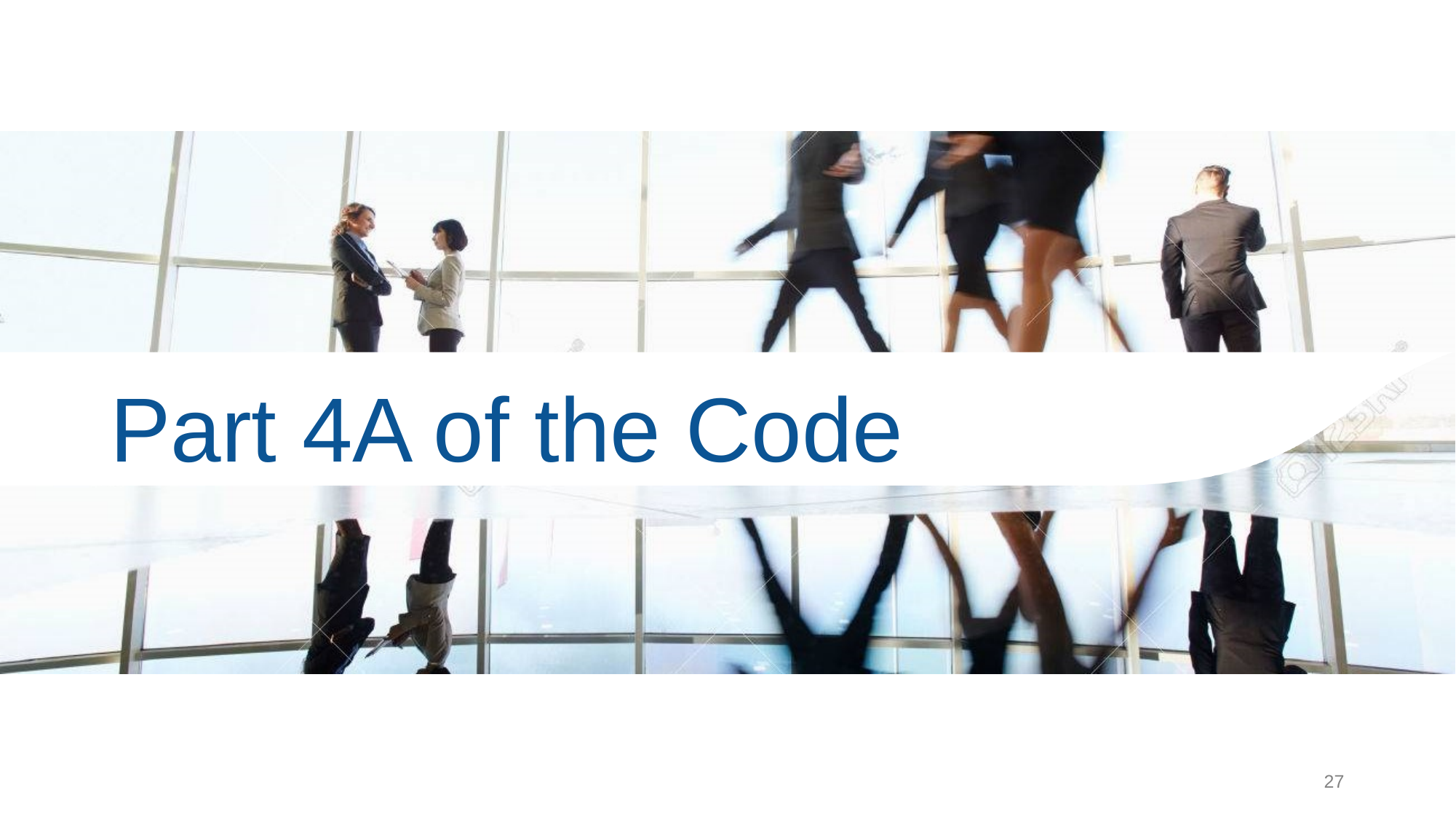

# Part 4A of the Code
27